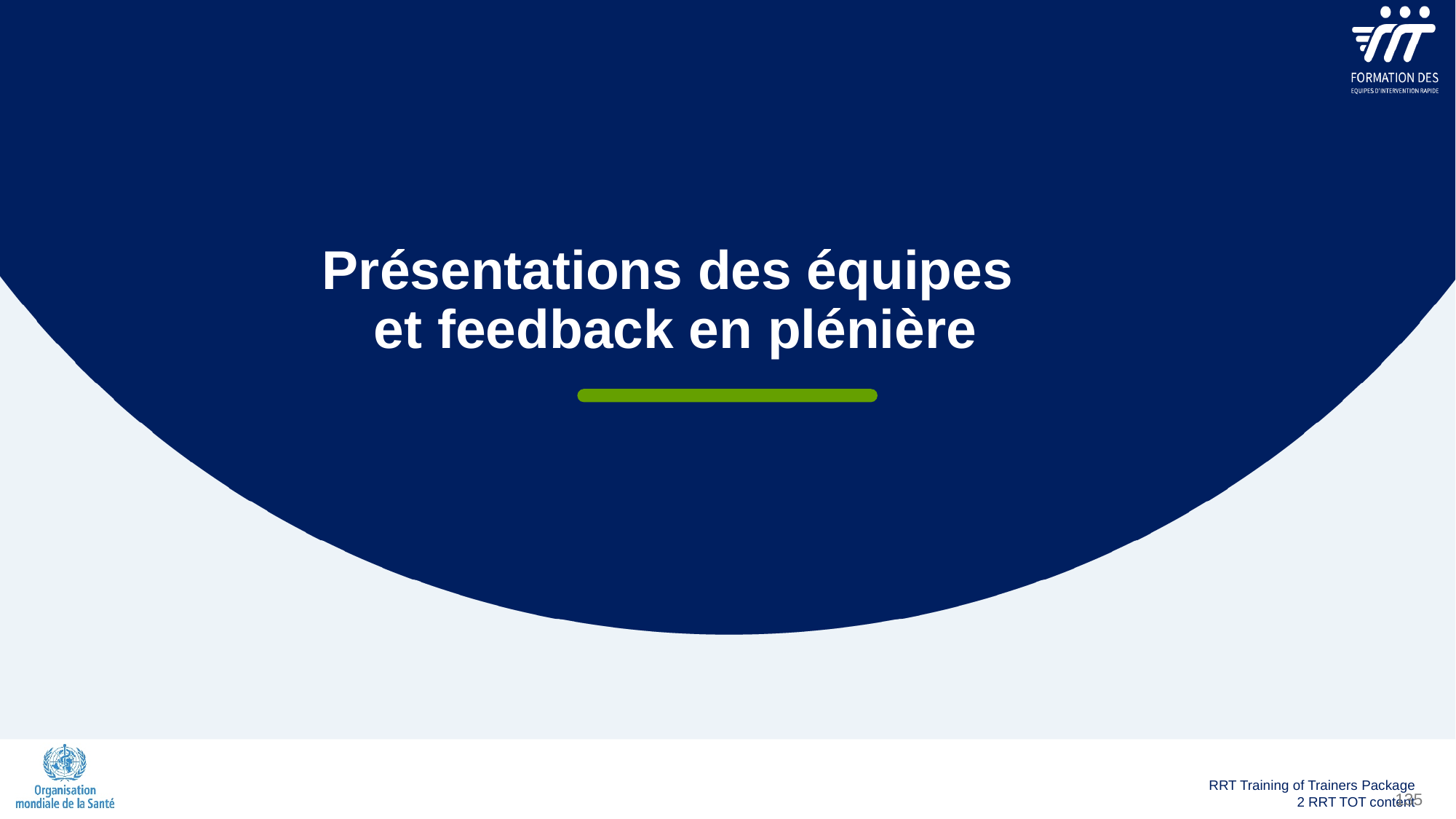

Présentations des équipes
et feedback en plénière